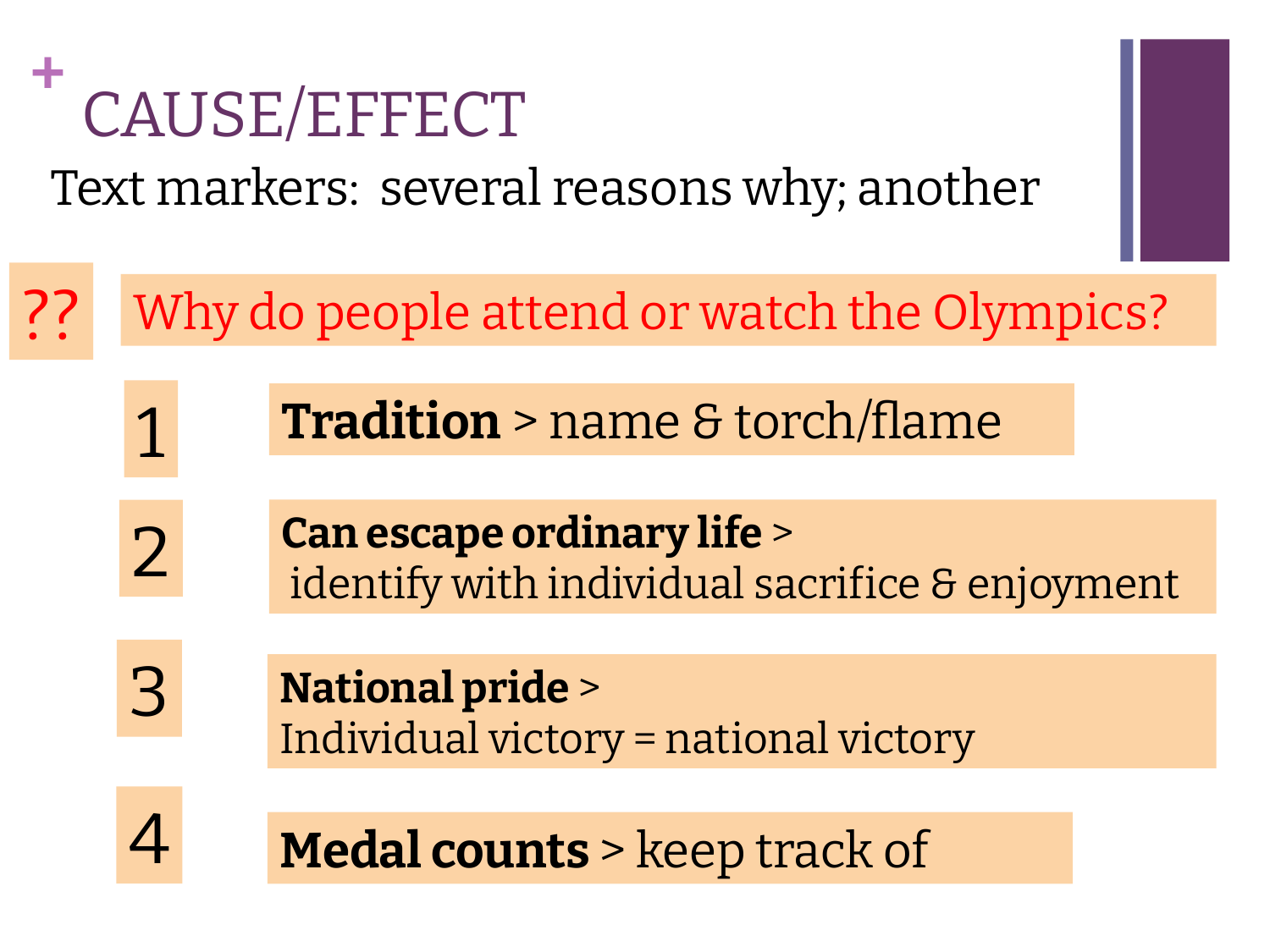

# CAUSE/EFFECT
Text markers:  several reasons why; another
??
Why do people attend or watch the Olympics?
1
Tradition > name & torch/flame
2
Can escape ordinary life >
 identify with individual sacrifice & enjoyment
3
National pride >
Individual victory = national victory
4
Medal counts > keep track of